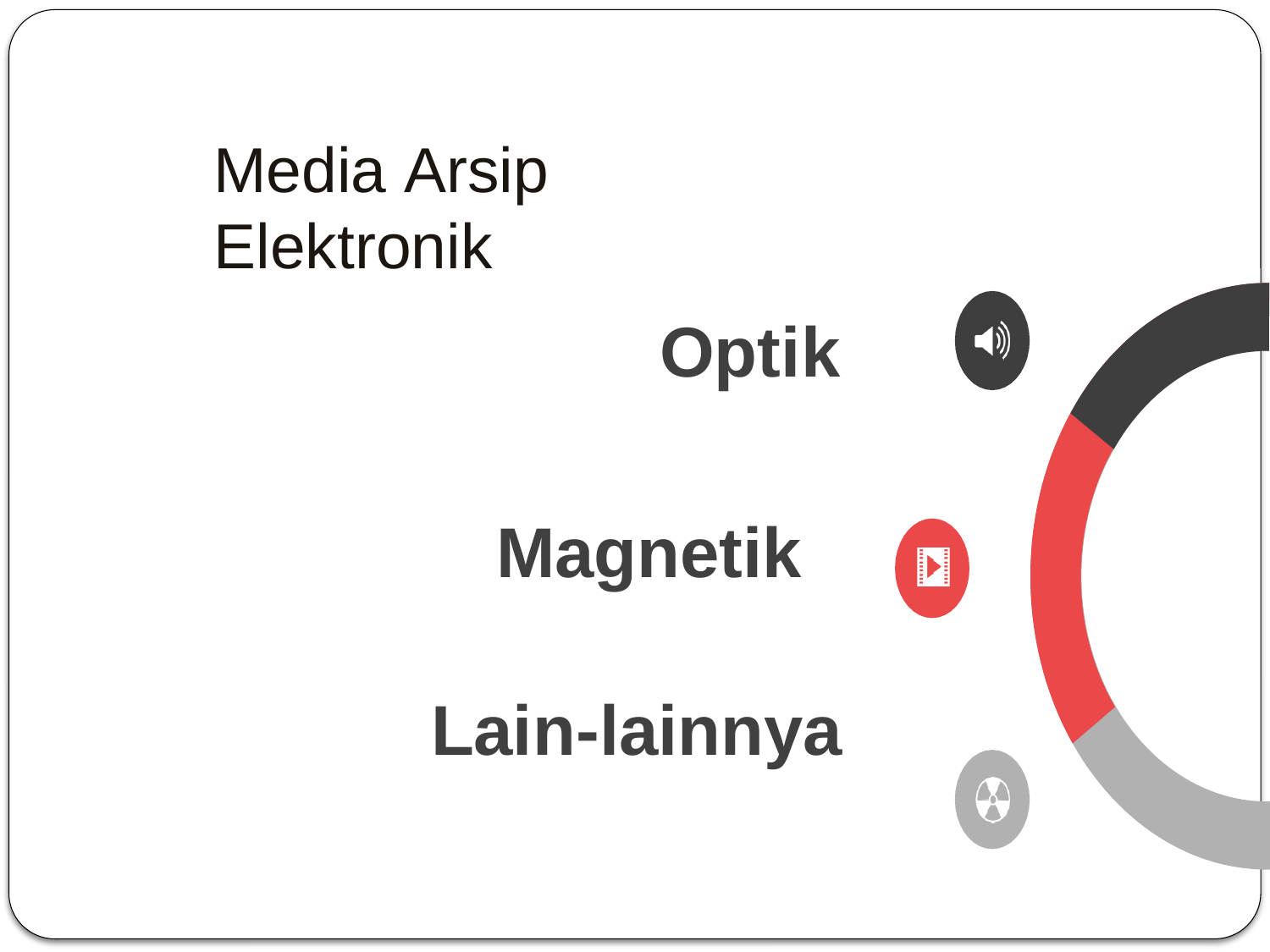

Media Arsip Elektronik

# Optik
Magnetik

Lain-lainnya